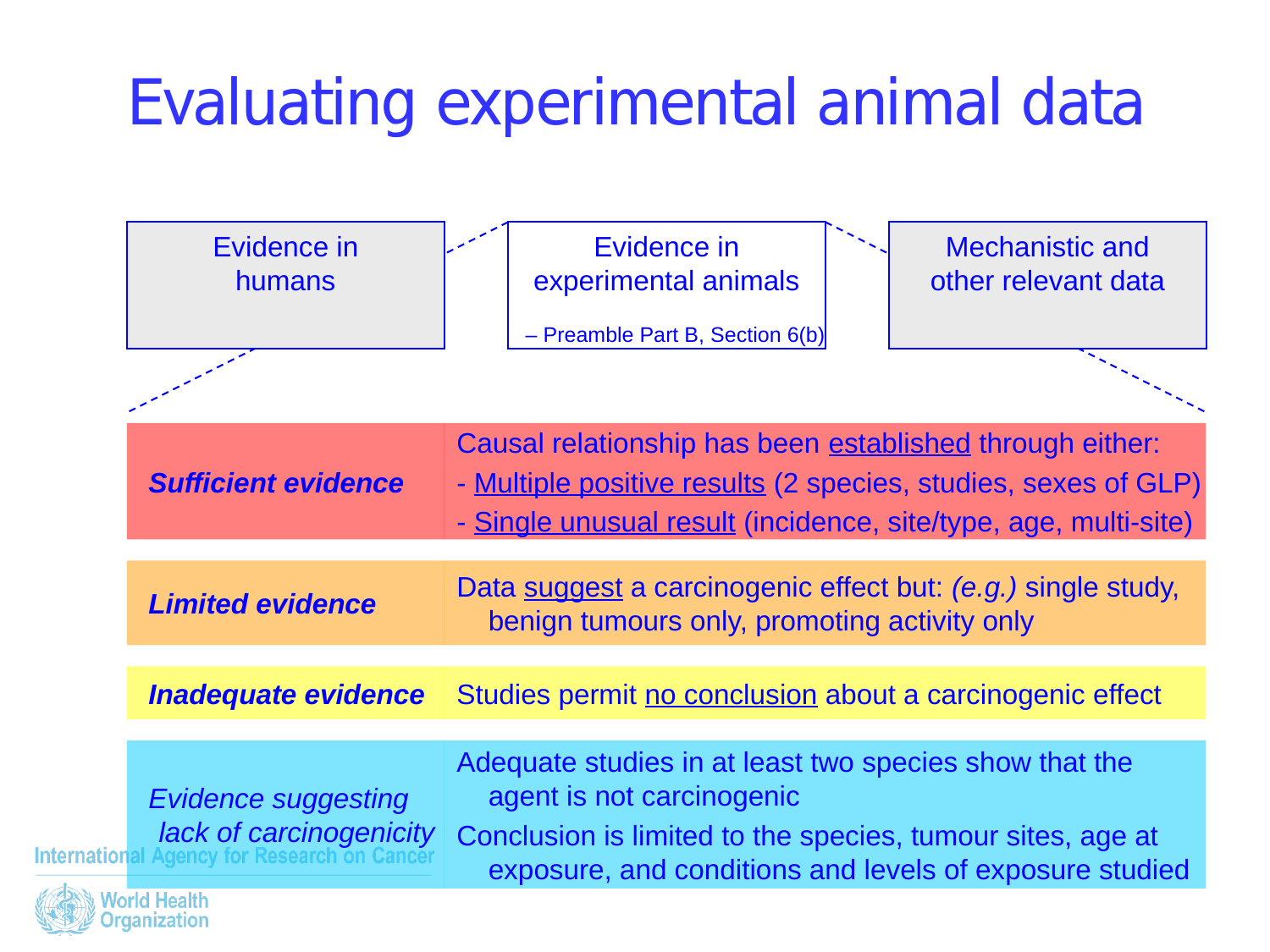

# Evaluating experimental animal data

Evidence in
humans
Evidence in
experimental animals

– Preamble Part B, Section 6(b)

Mechanistic and
other relevant data

 Sufficient evidence
Causal relationship has been established through either:
- Multiple positive results (2 species, studies, sexes of GLP)
- Single unusual result (incidence, site/type, age, multi-site)

 Limited evidence
Data suggest a carcinogenic effect but: (e.g.) single study, benign tumours only, promoting activity only

 Inadequate evidence
Studies permit no conclusion about a carcinogenic effect
 Evidence suggesting lack of carcinogenicity
Adequate studies in at least two species show that the agent is not carcinogenic
Conclusion is limited to the species, tumour sites, age at exposure, and conditions and levels of exposure studied